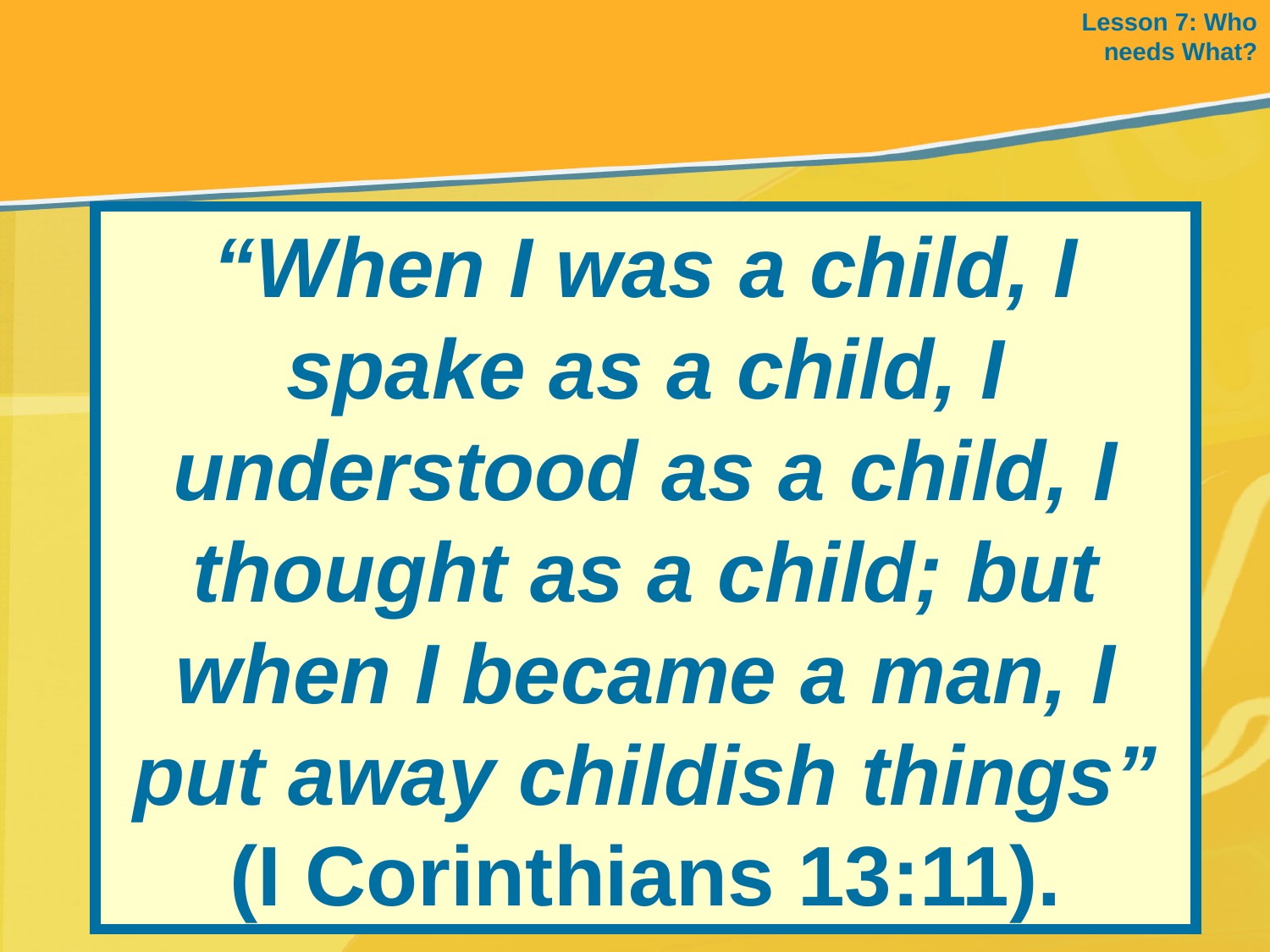

Lesson 7: Who needs What?
“When I was a child, I spake as a child, I understood as a child, I thought as a child; but when I became a man, I put away childish things”
(I Corinthians 13:11).